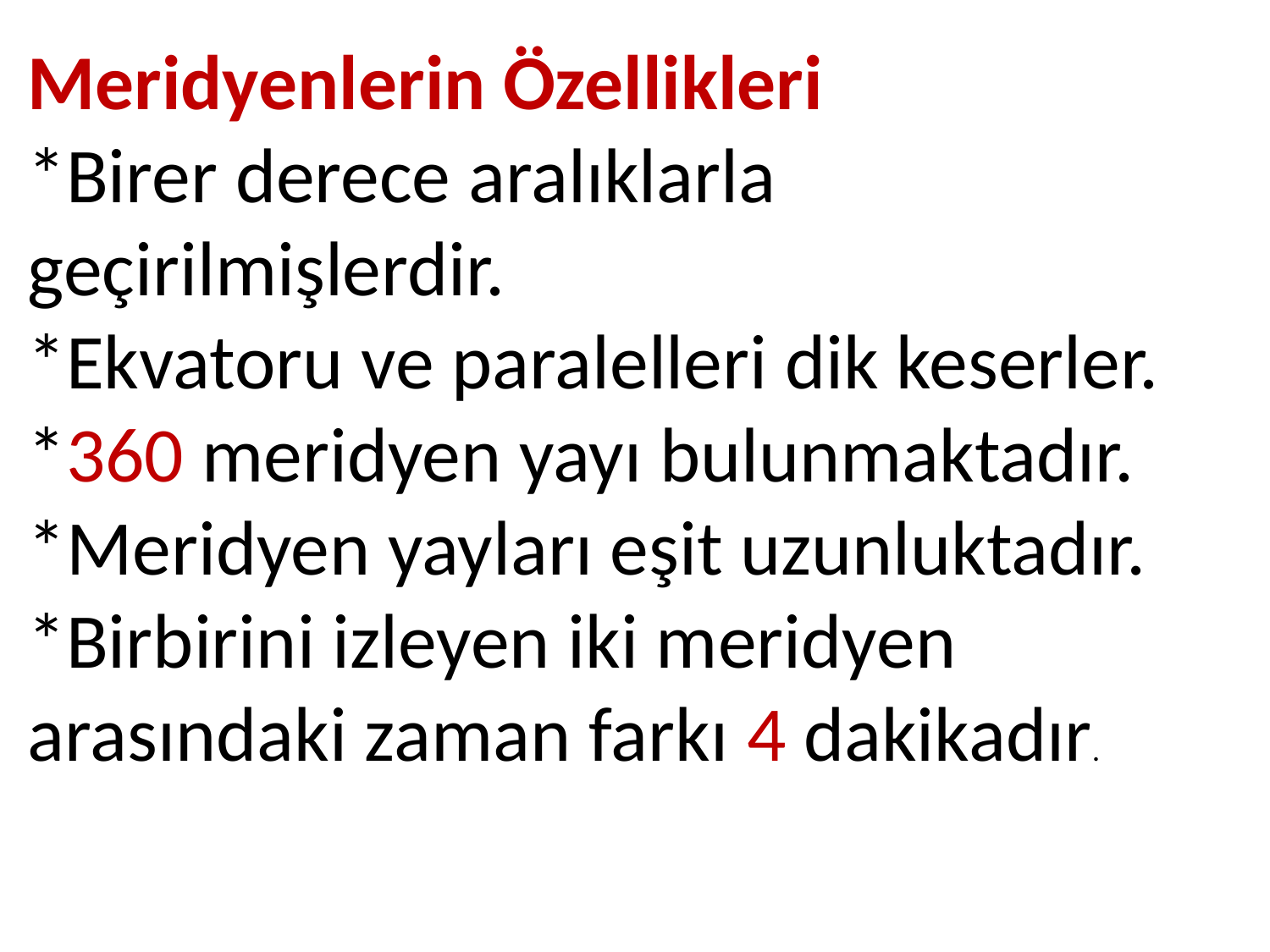

Meridyenlerin Özellikleri
*Birer derece aralıklarla geçirilmişlerdir.
*Ekvatoru ve paralelleri dik keserler.
*360 meridyen yayı bulunmaktadır.
*Meridyen yayları eşit uzunluktadır.
*Birbirini izleyen iki meridyen arasındaki zaman farkı 4 dakikadır.